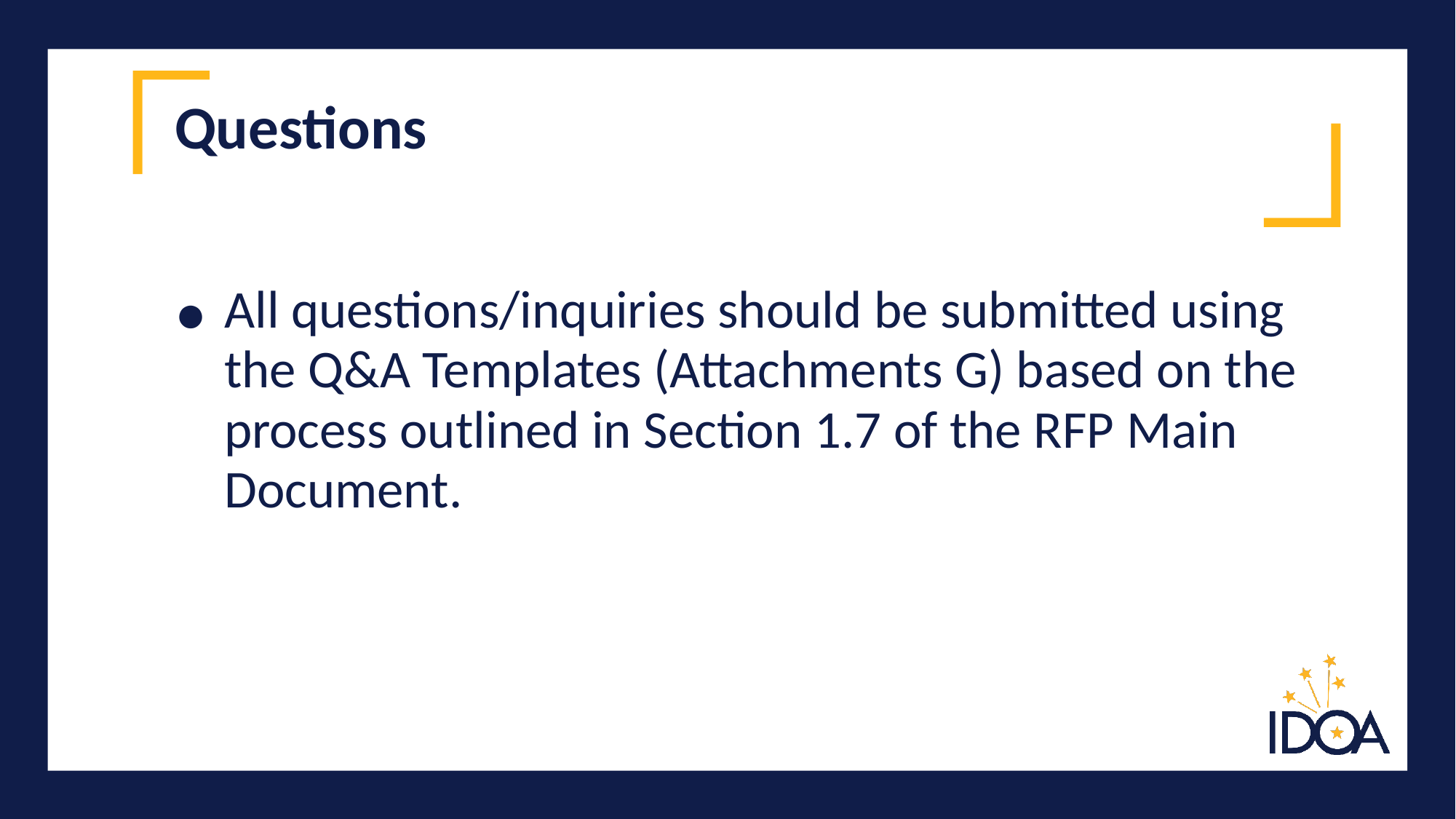

# Questions
All questions/inquiries should be submitted using the Q&A Templates (Attachments G) based on the process outlined in Section 1.7 of the RFP Main Document.